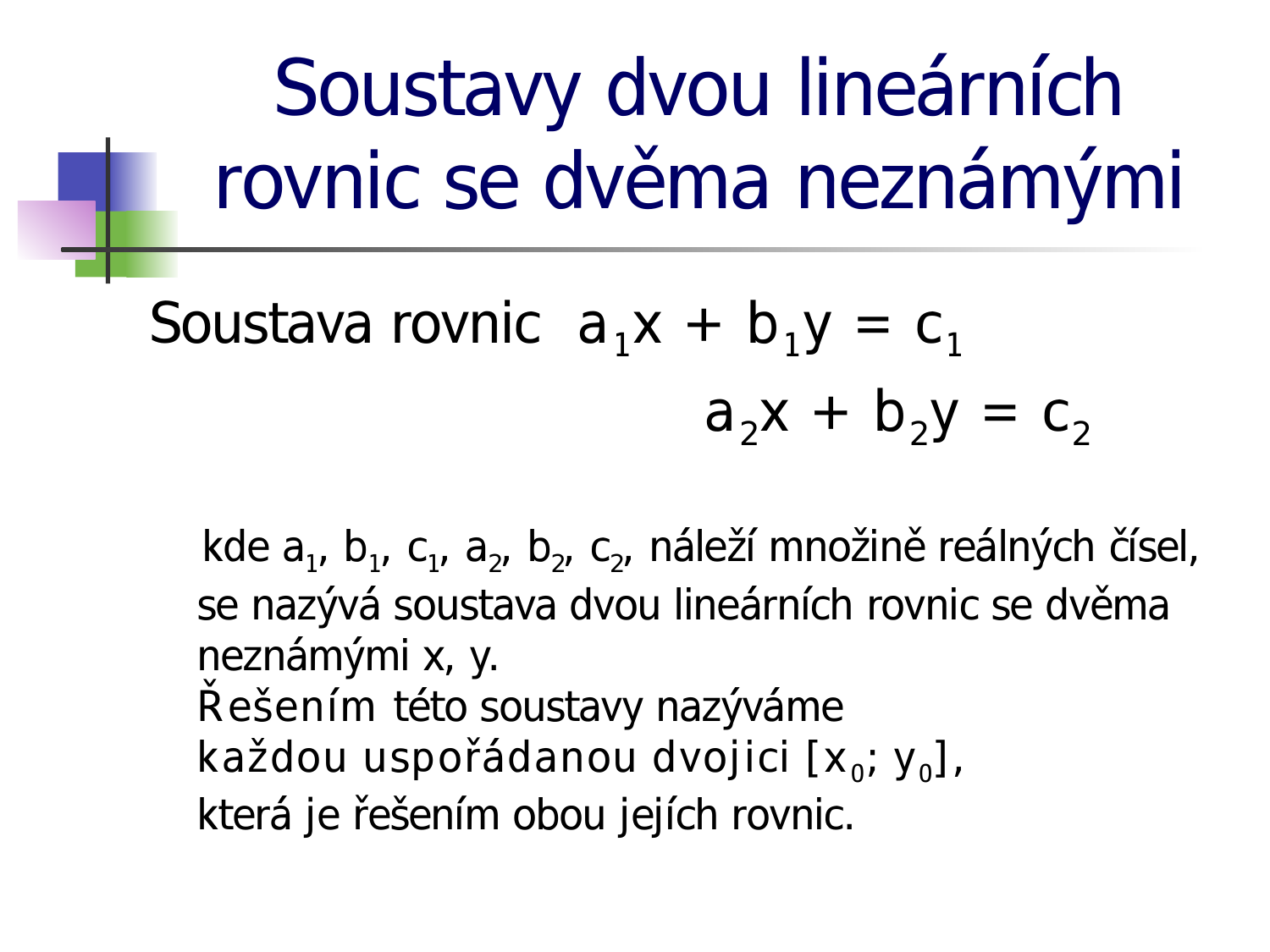

# Soustavy dvou lineárních rovnic se dvěma neznámými
Soustava rovnic	a1x + b1y = c1
					a2x + b2y = c2

    kde a1, b1, c1, a2, b2, c2, náleží množině reálných čísel, se nazývá soustava dvou lineárních rovnic se dvěma neznámými x, y.
Řešením této soustavy nazýváme
každou uspořádanou dvojici [x0; y0],
která je řešením obou jejích rovnic.